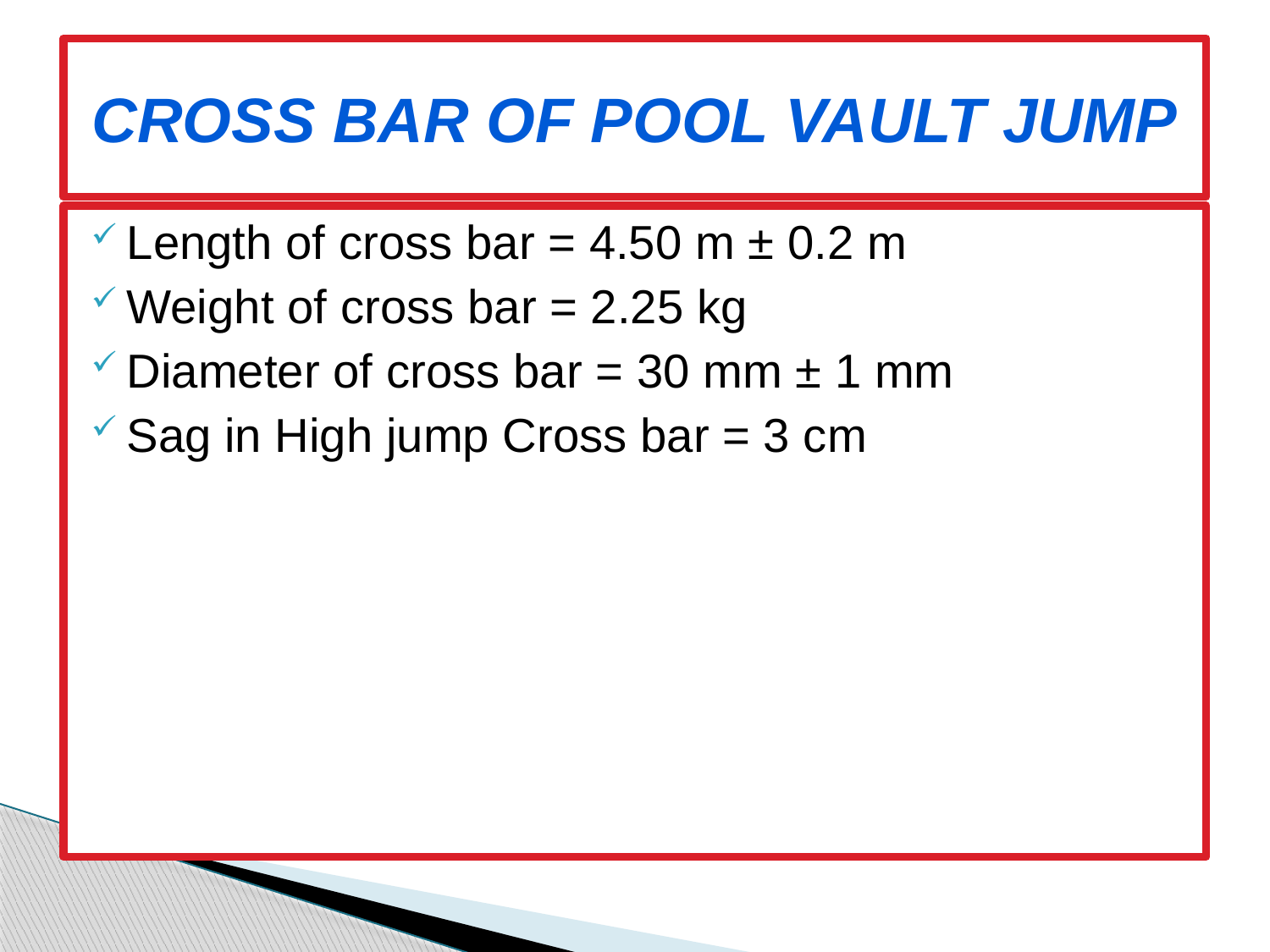

# Cross Bar of Pool Vault Jump
Length of cross bar = 4.50 m ± 0.2 m
Weight of cross bar = 2.25 kg
Diameter of cross bar = 30 mm ± 1 mm
Sag in High jump Cross bar = 3 cm